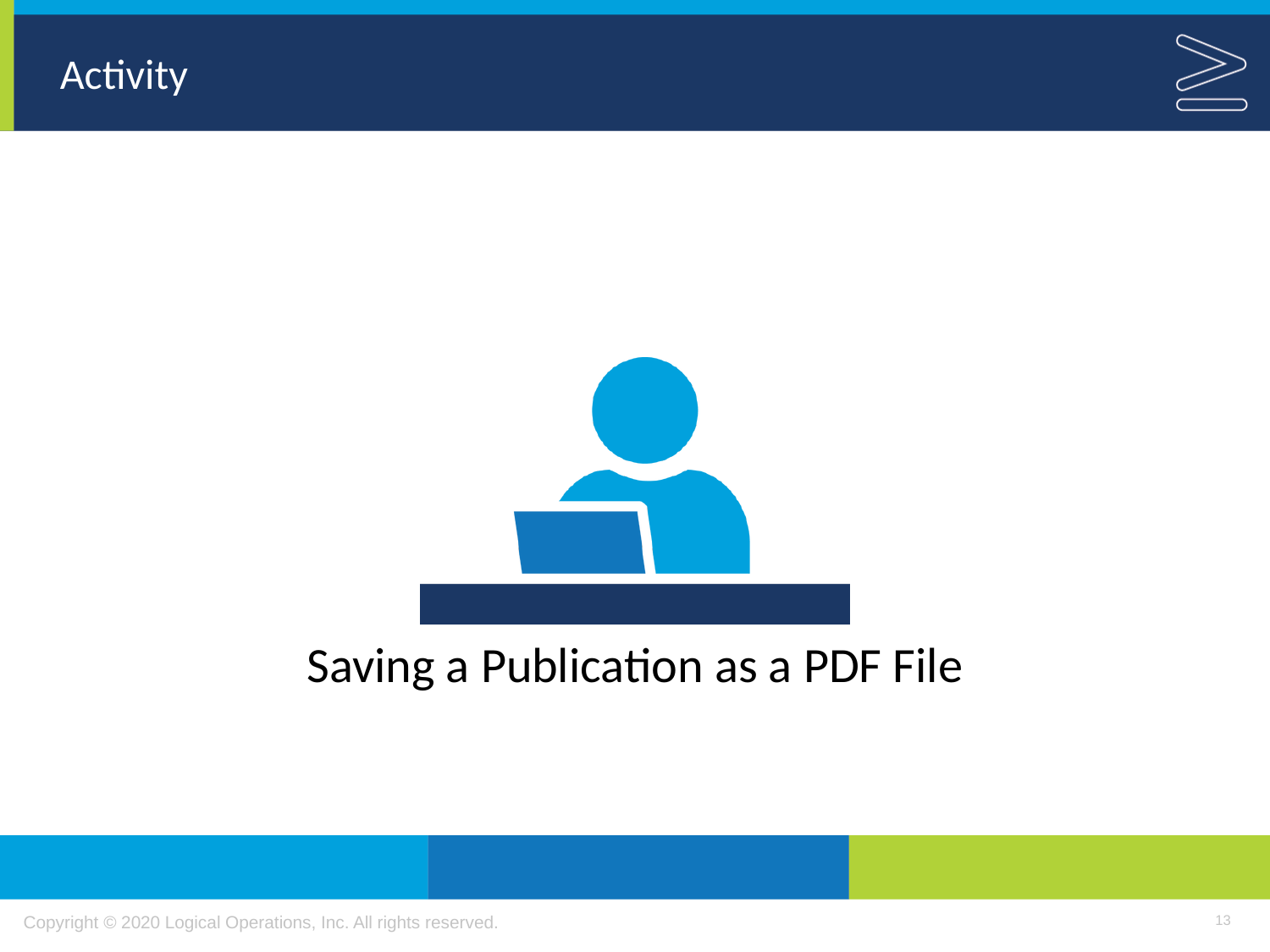

Saving a Publication as a PDF File
13